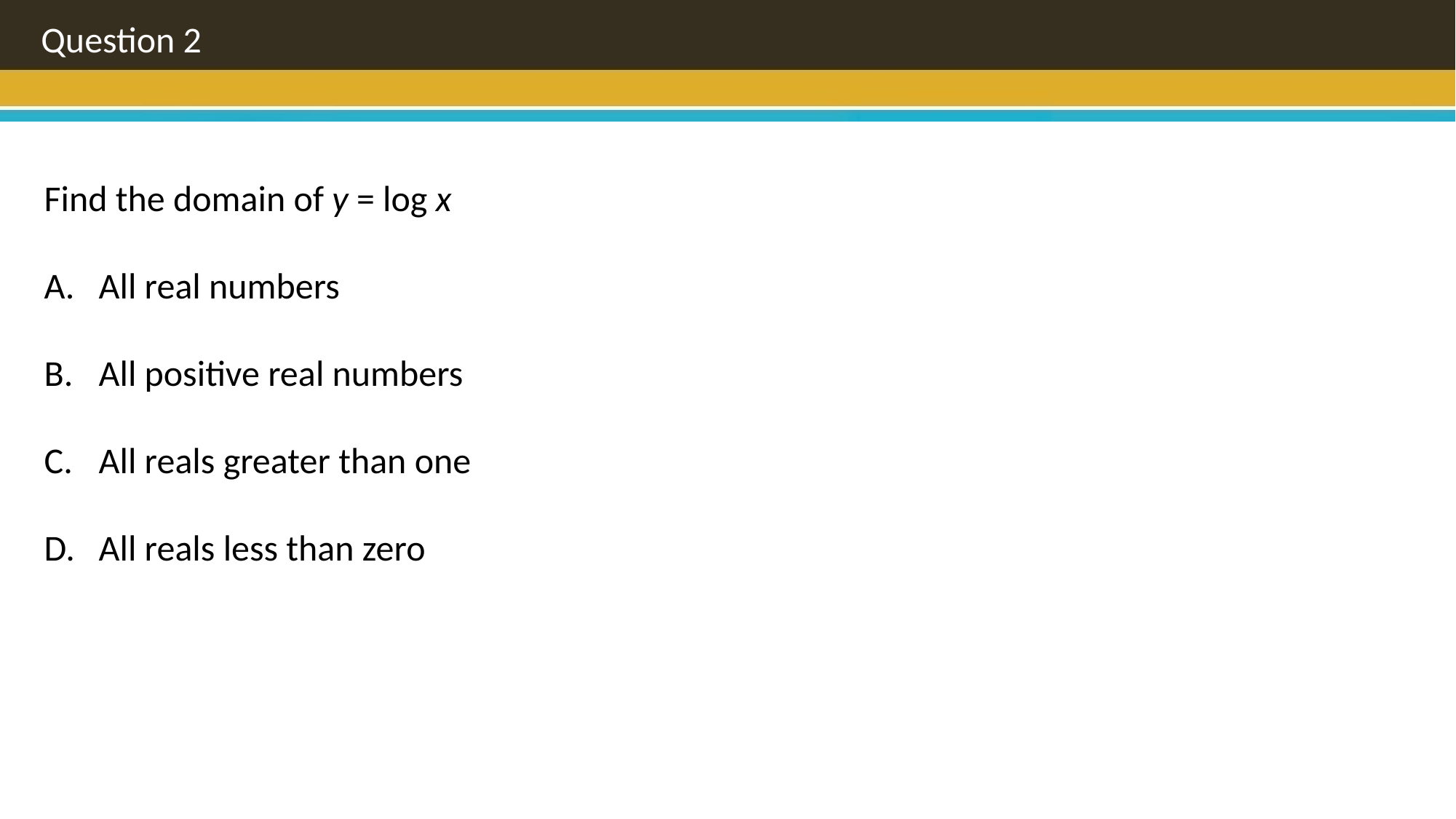

Question 2
Find the domain of y = log x

All real numbers

All positive real numbers

All reals greater than one

All reals less than zero